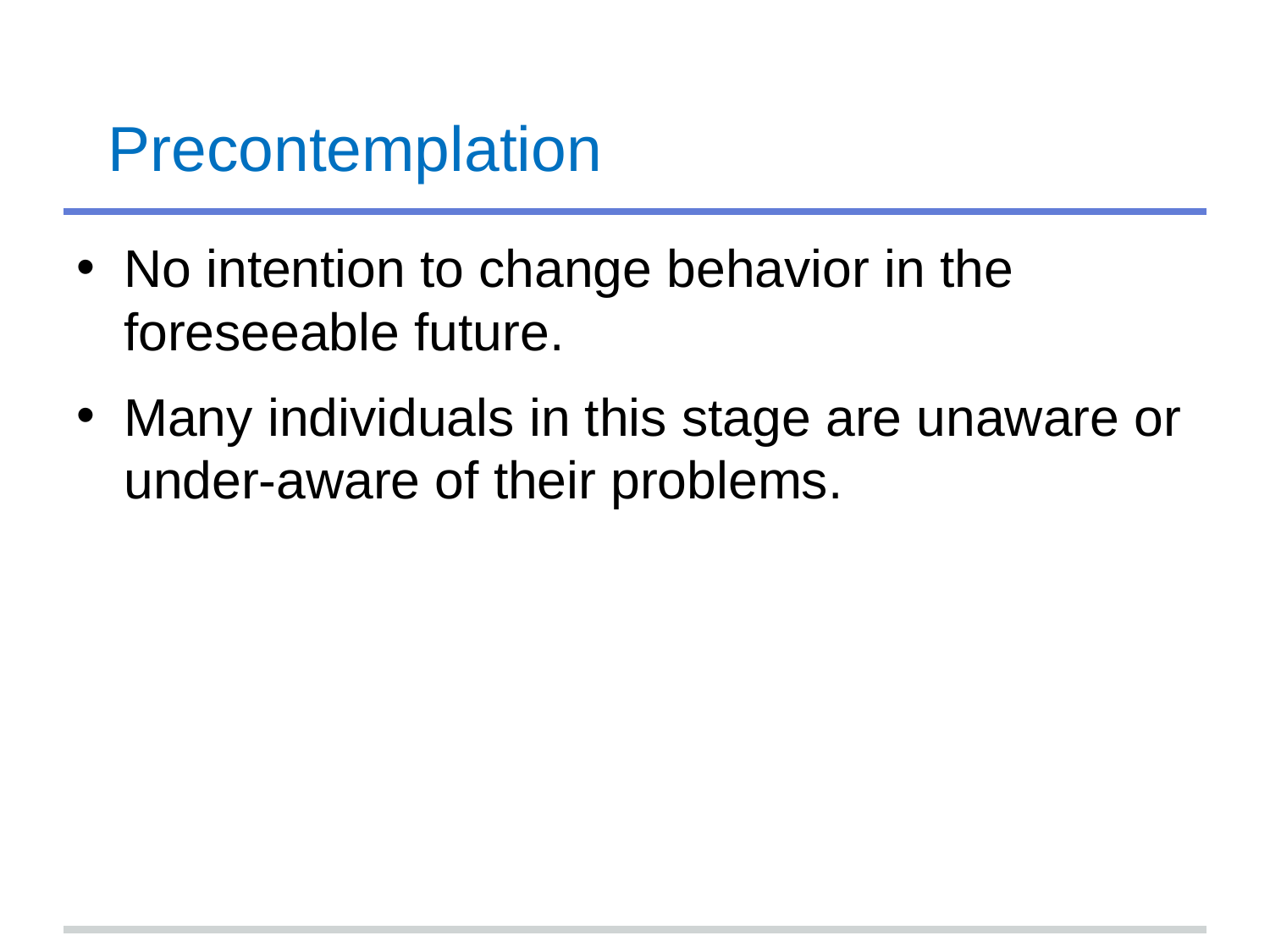

# Precontemplation
No intention to change behavior in the foreseeable future.
Many individuals in this stage are unaware or under-aware of their problems.